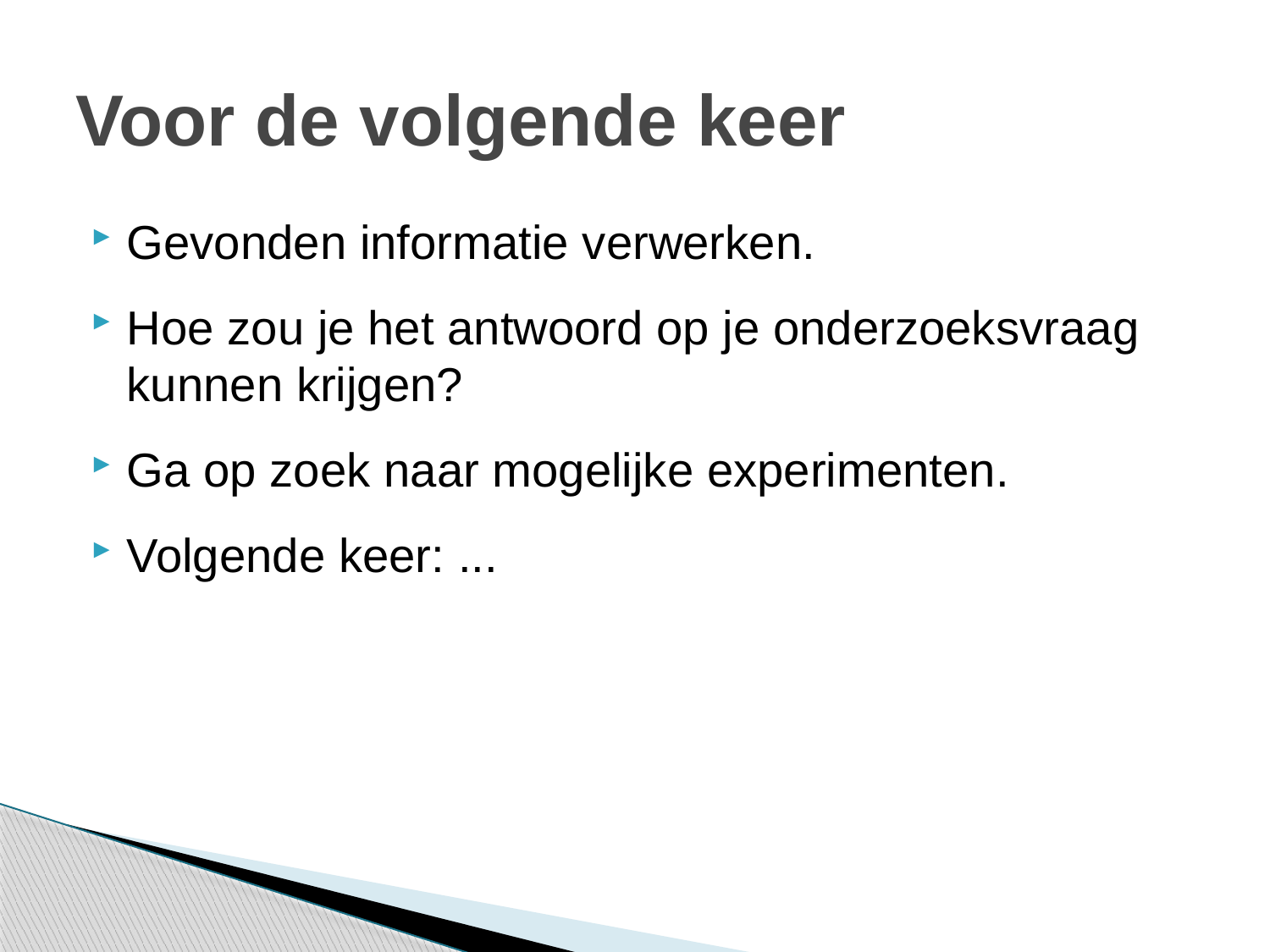

# Voor de volgende keer
Gevonden informatie verwerken.
Hoe zou je het antwoord op je onderzoeksvraag kunnen krijgen?
Ga op zoek naar mogelijke experimenten.
Volgende keer: ...